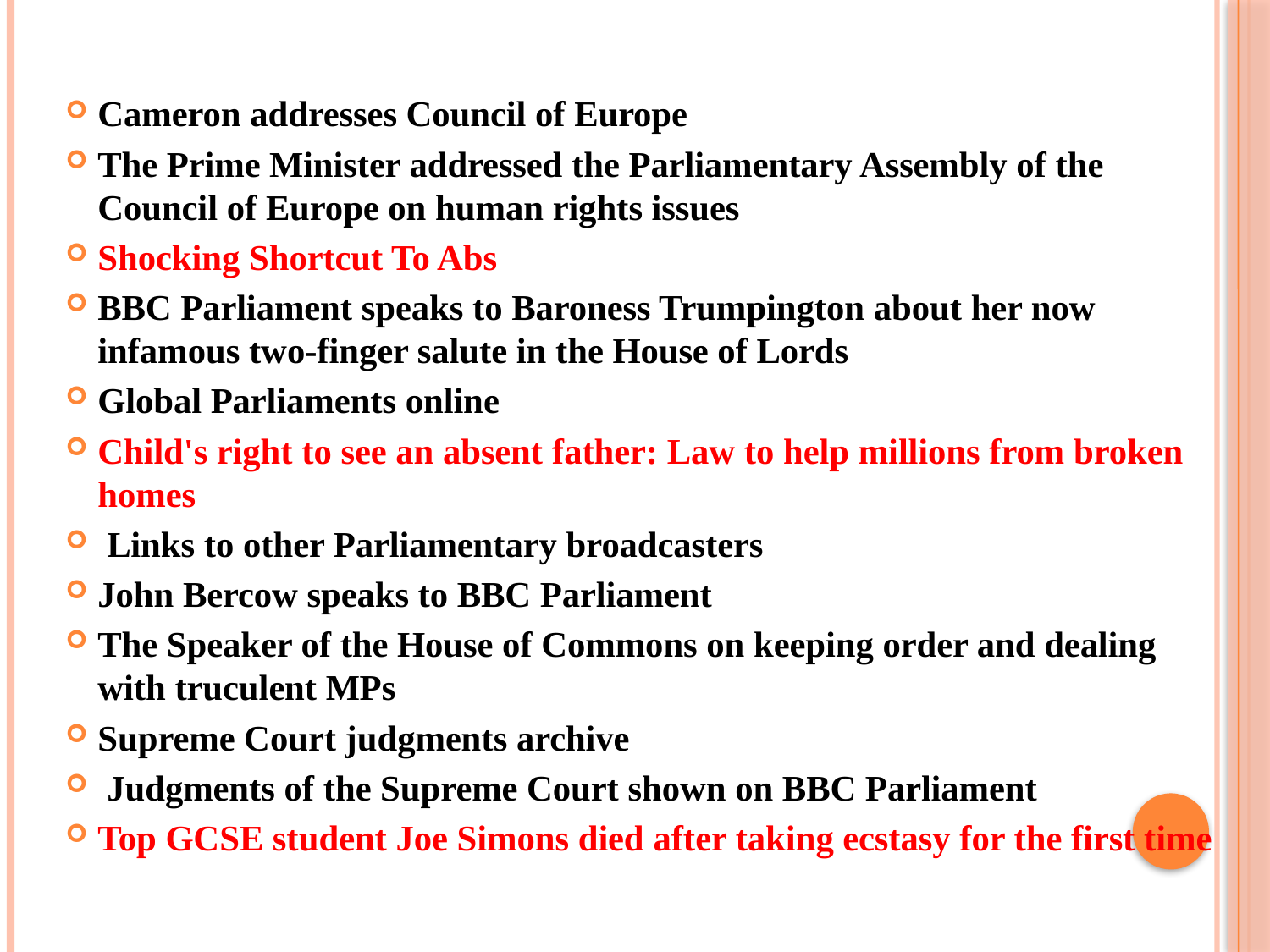

Cameron addresses Council of Europe
The Prime Minister addressed the Parliamentary Assembly of the Council of Europe on human rights issues
Shocking Shortcut To Abs
BBC Parliament speaks to Baroness Trumpington about her now infamous two-finger salute in the House of Lords
Global Parliaments online
Child's right to see an absent father: Law to help millions from broken homes
 Links to other Parliamentary broadcasters
John Bercow speaks to BBC Parliament
The Speaker of the House of Commons on keeping order and dealing with truculent MPs
Supreme Court judgments archive
 Judgments of the Supreme Court shown on BBC Parliament
Top GCSE student Joe Simons died after taking ecstasy for the first time